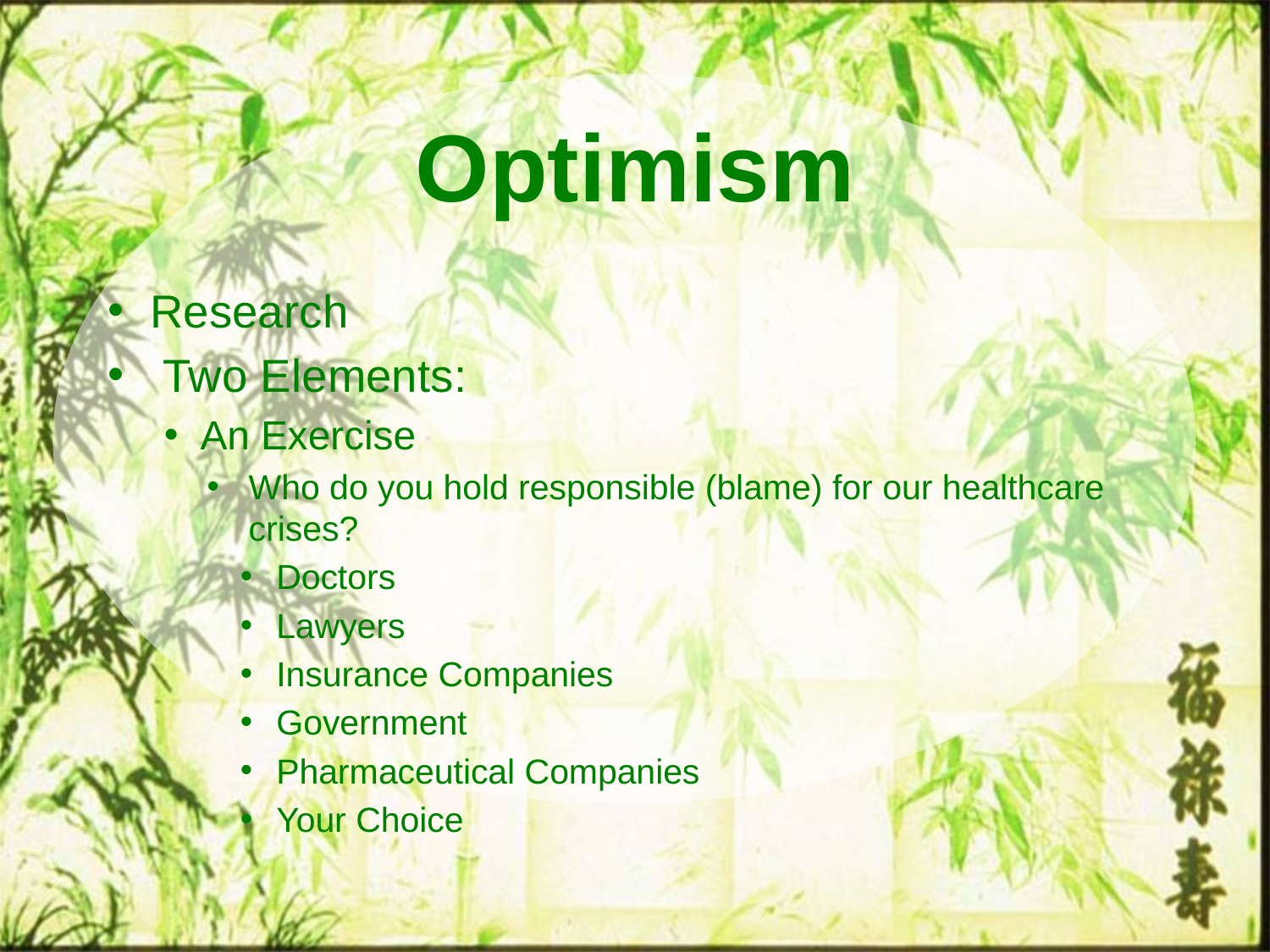

Optimism
Research
 Two Elements:
An Exercise
Who do you hold responsible (blame) for our healthcare crises?
Doctors
Lawyers
Insurance Companies
Government
Pharmaceutical Companies
Your Choice